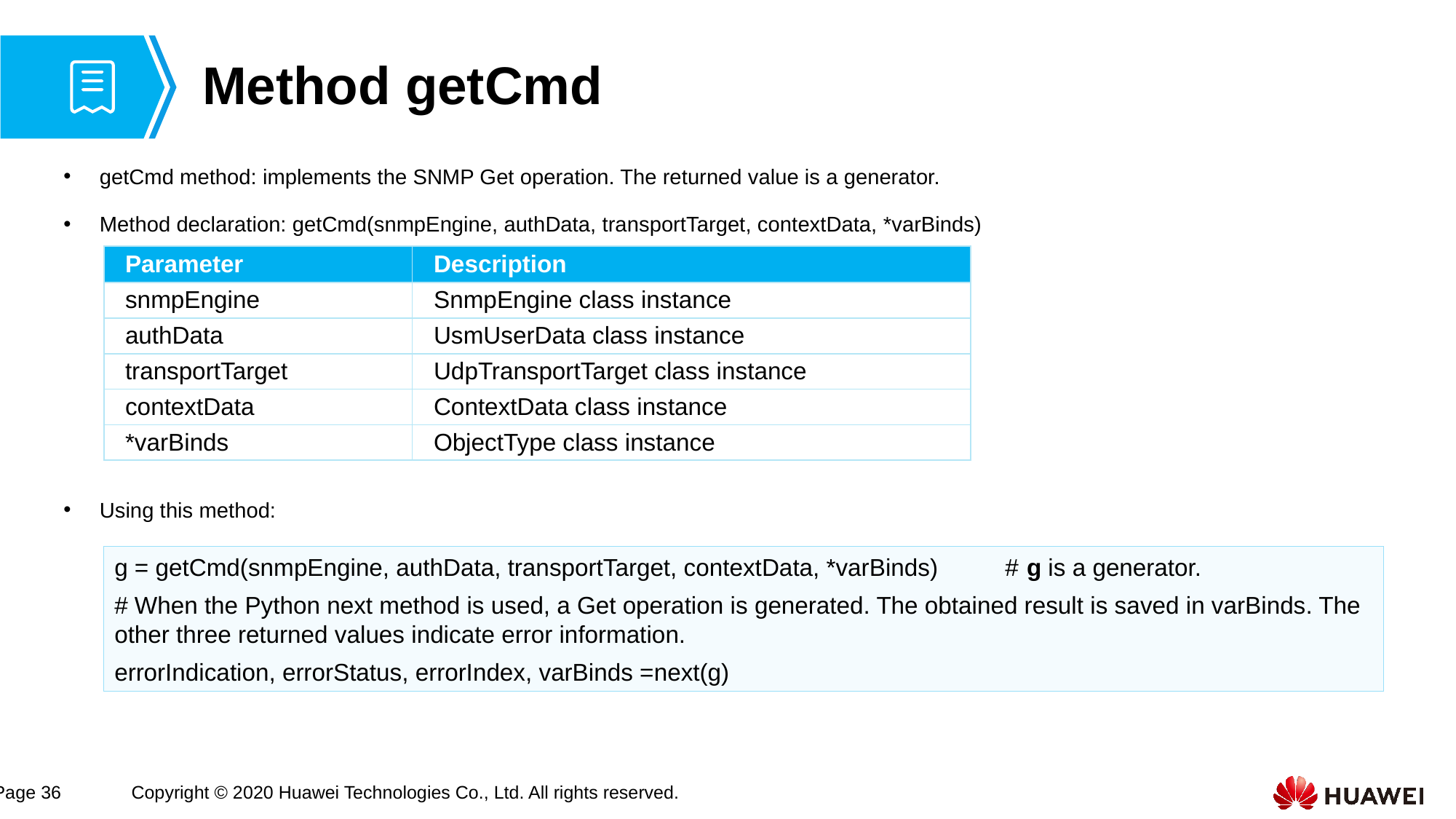

# Method getCmd
getCmd method: implements the SNMP Get operation. The returned value is a generator.
Method declaration: getCmd(snmpEngine, authData, transportTarget, contextData, *varBinds)

Using this method:

| Parameter | Description |
| --- | --- |
| snmpEngine | SnmpEngine class instance |
| authData | UsmUserData class instance |
| transportTarget | UdpTransportTarget class instance |
| contextData | ContextData class instance |
| \*varBinds | ObjectType class instance |
g = getCmd(snmpEngine, authData, transportTarget, contextData, *varBinds)          # g is a generator.
# When the Python next method is used, a Get operation is generated. The obtained result is saved in varBinds. The other three returned values indicate error information.
errorIndication, errorStatus, errorIndex, varBinds =next(g)